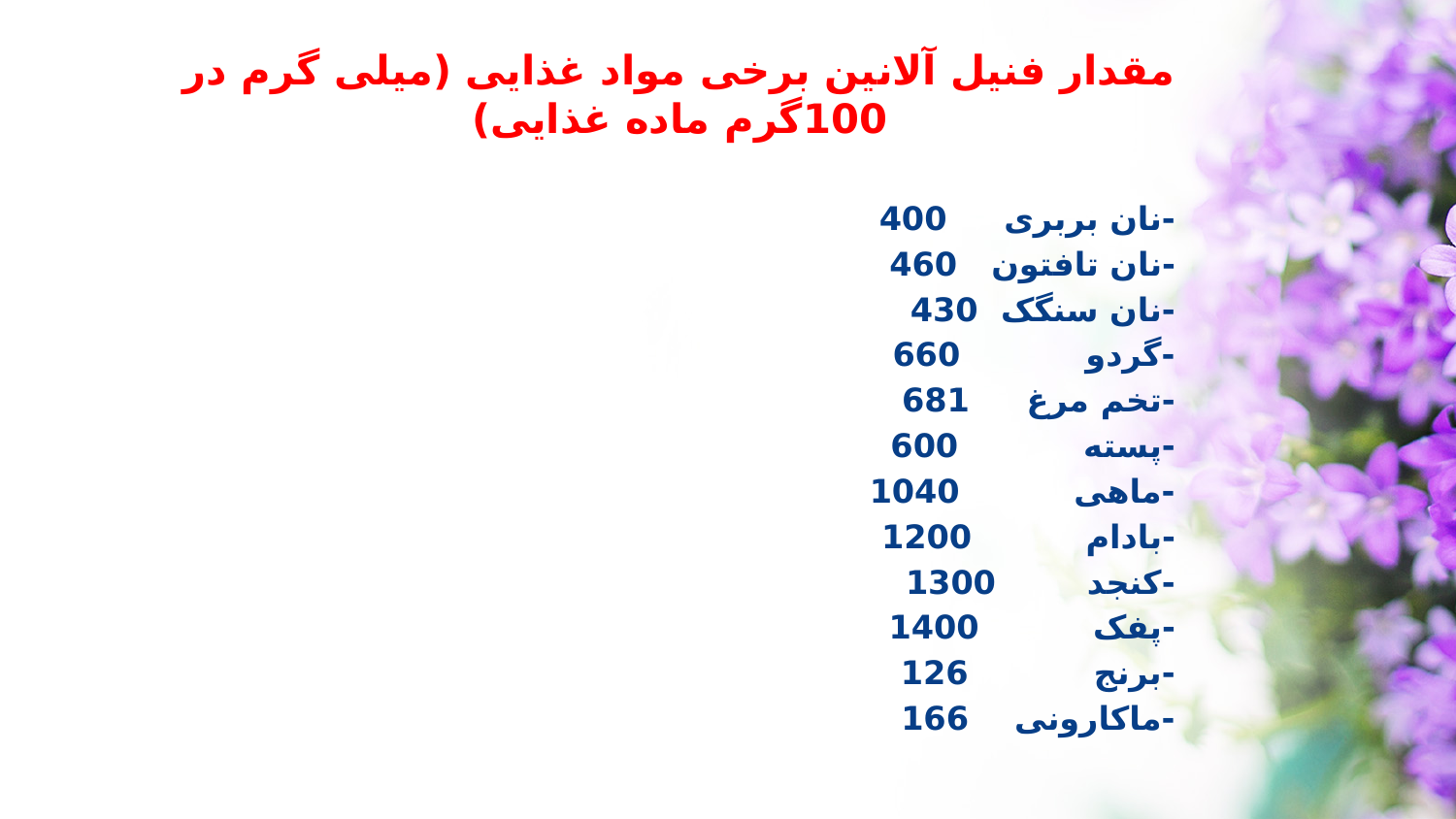

مقدار فنیل آلانین برخی مواد غذایی (میلی گرم در 100گرم ماده غذایی)
-نان بربری     400
-نان تافتون   460
-نان سنگک  430
-گردو           660
-تخم مرغ     681
-پسته           600
-ماهی          1040
-بادام          1200
-کنجد        1300
-پفک          1400
-برنج           126
-ماکارونی    166